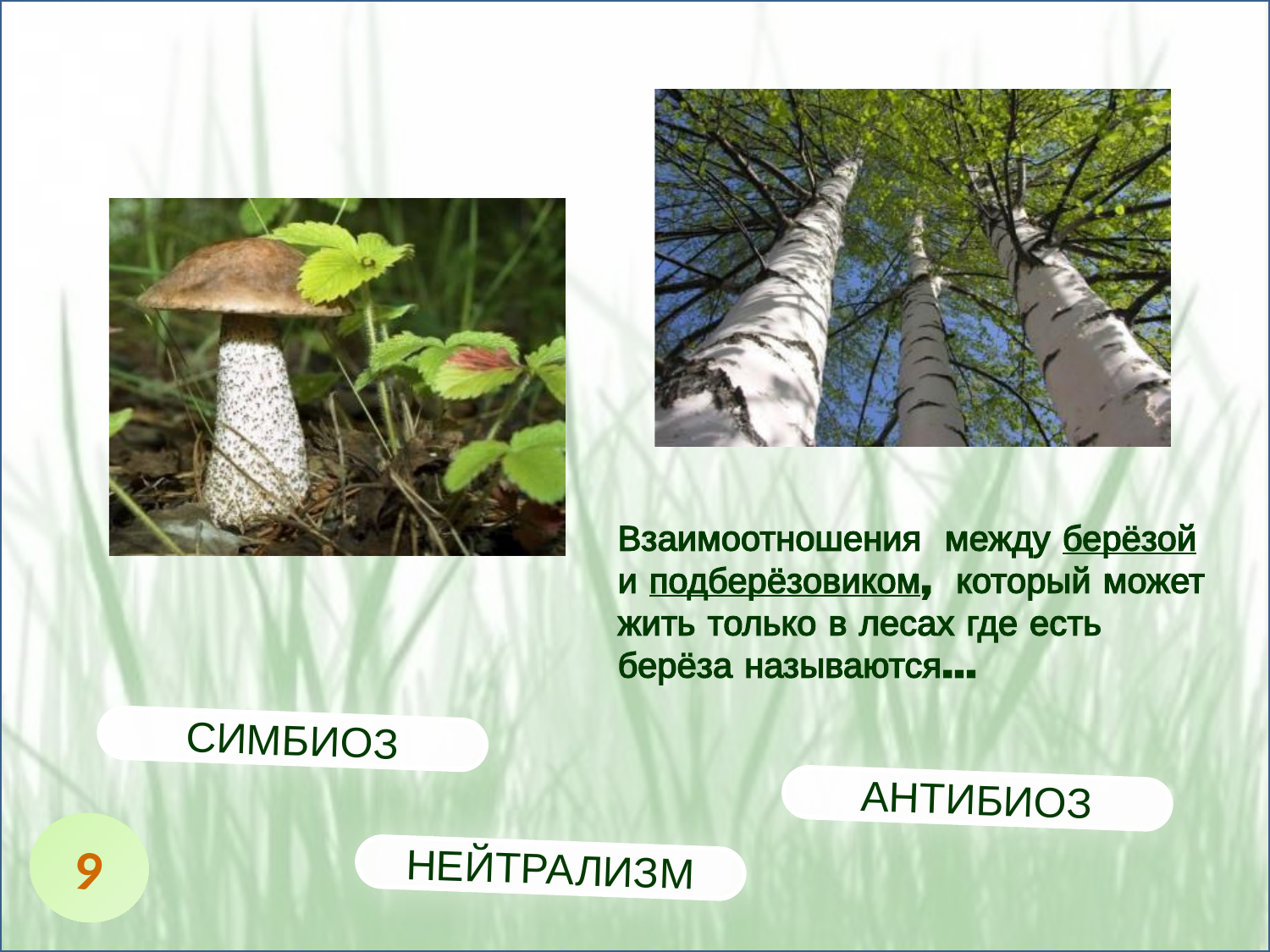

Взаимоотношения  между берёзой и подберёзовиком,  который может жить только в лесах где есть берёза называются…
СИМБИОЗ
АНТИБИОЗ
9
НЕЙТРАЛИЗМ